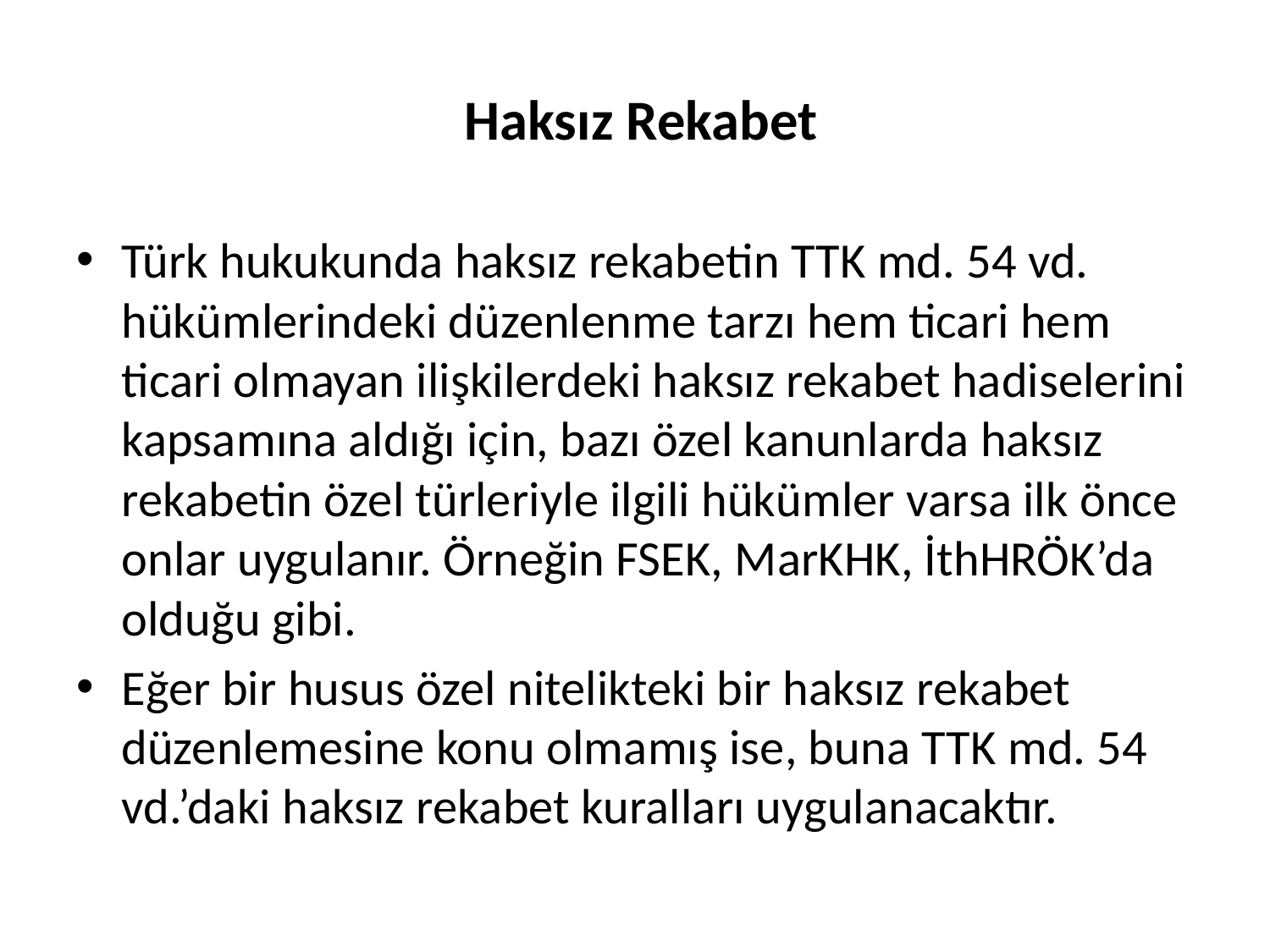

# Haksız Rekabet
Türk hukukunda haksız rekabetin TTK md. 54 vd. hükümlerindeki düzenlenme tarzı hem ticari hem ticari olmayan ilişkilerdeki haksız rekabet hadiselerini kapsamına aldığı için, bazı özel kanunlarda haksız rekabetin özel türleriyle ilgili hükümler varsa ilk önce onlar uygulanır. Örneğin FSEK, MarKHK, İthHRÖK’da olduğu gibi.
Eğer bir husus özel nitelikteki bir haksız rekabet düzenlemesine konu olmamış ise, buna TTK md. 54 vd.’daki haksız rekabet kuralları uygulanacaktır.